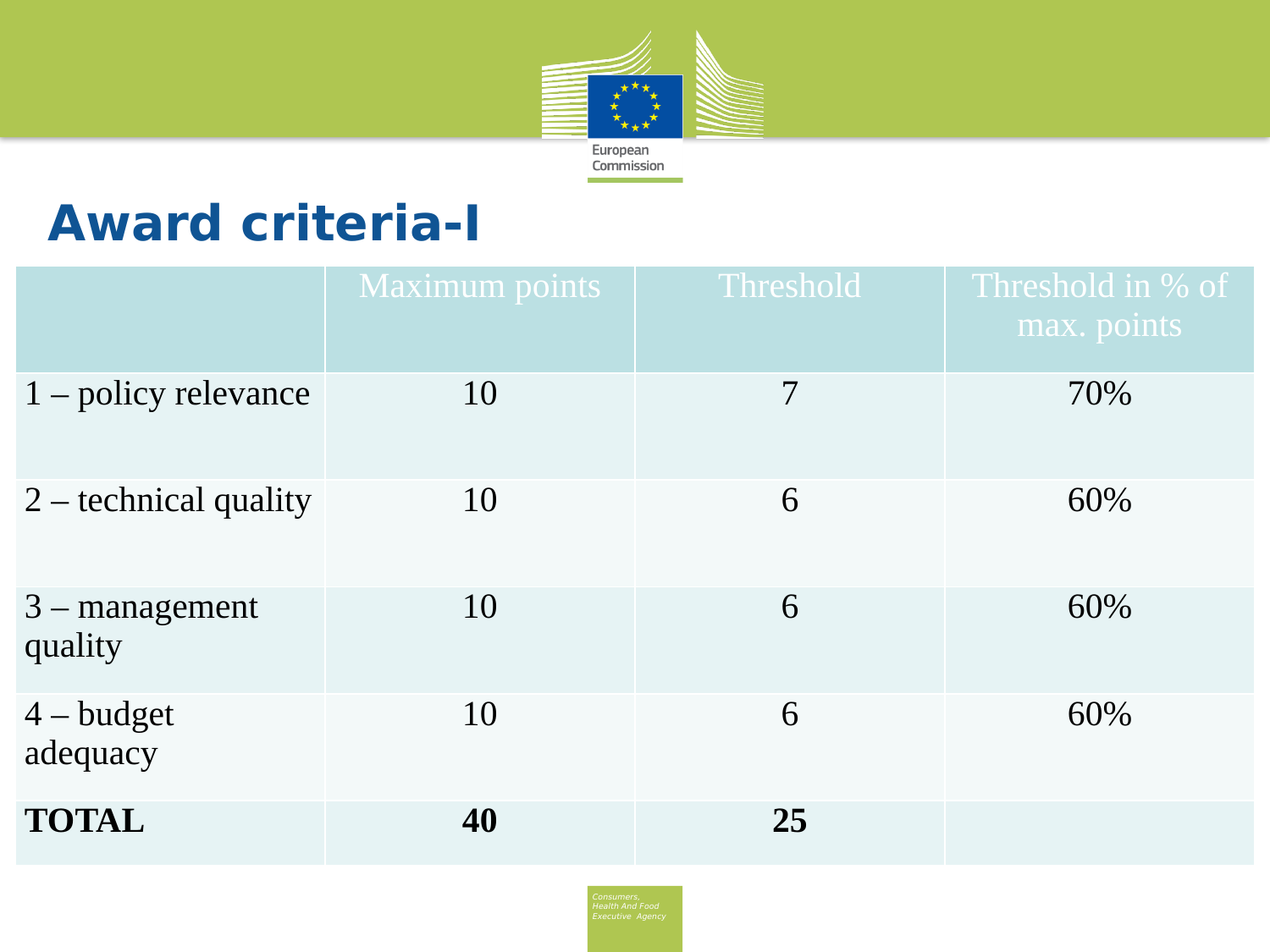

# Award criteria-I
|  | Maximum points | Threshold | Threshold in % of max. points |
| --- | --- | --- | --- |
| 1 – policy relevance | 10 | 7 | 70% |
| 2 – technical quality | 10 | 6 | 60% |
| 3 – management quality | 10 | 6 | 60% |
| 4 – budget adequacy | 10 | 6 | 60% |
| TOTAL | 40 | 25 |  |